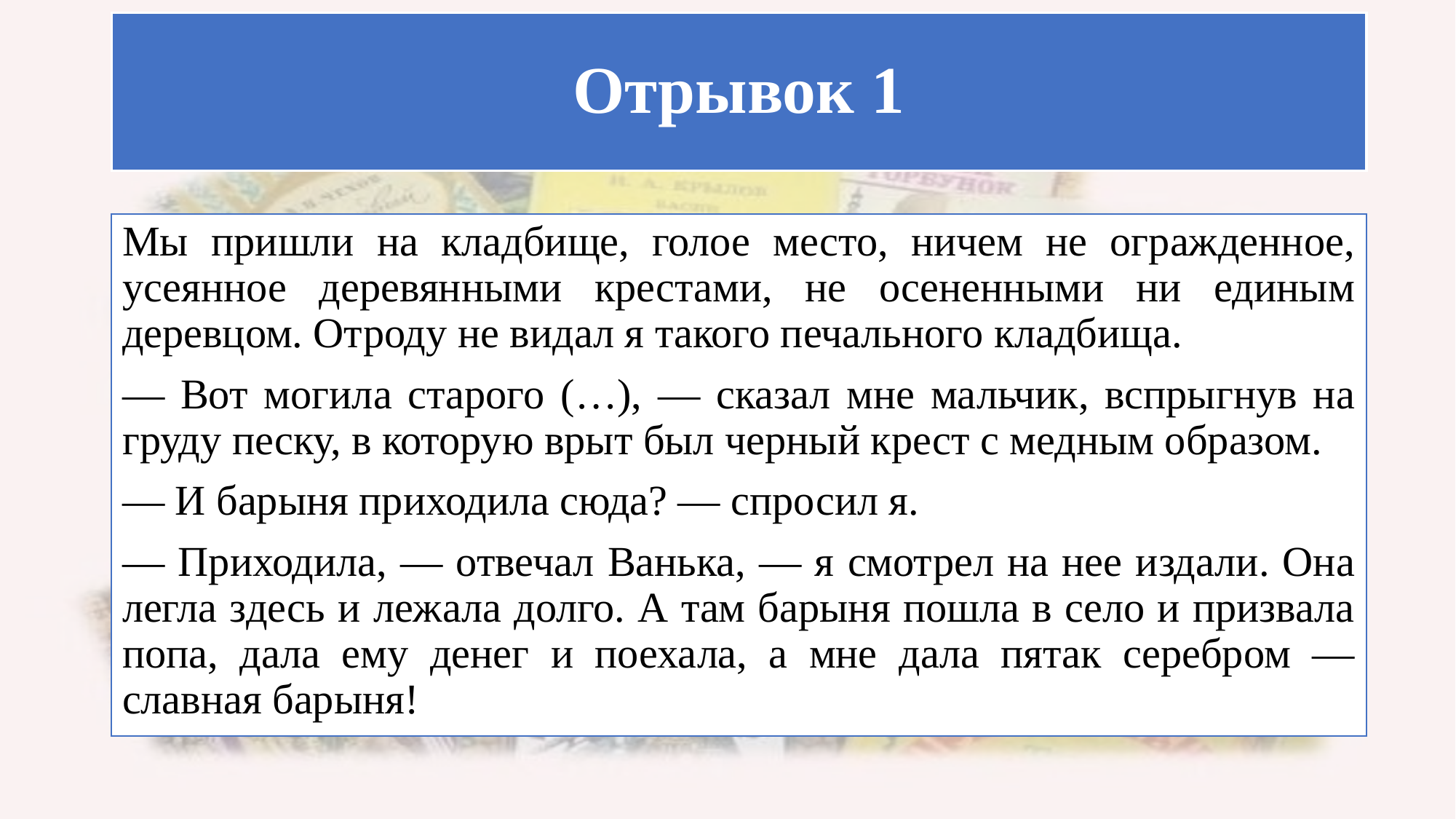

# Отрывок 1
Мы пришли на кладбище, голое место, ничем не огражденное, усеянное деревянными крестами, не осененными ни единым деревцом. Отроду не видал я такого печального кладбища.
— Вот могила старого (…), — сказал мне мальчик, вспрыгнув на груду песку, в которую врыт был черный крест с медным образом.
— И барыня приходила сюда? — спросил я.
— Приходила, — отвечал Ванька, — я смотрел на нее издали. Она легла здесь и лежала долго. А там барыня пошла в село и призвала попа, дала ему денег и поехала, а мне дала пятак серебром — славная барыня!